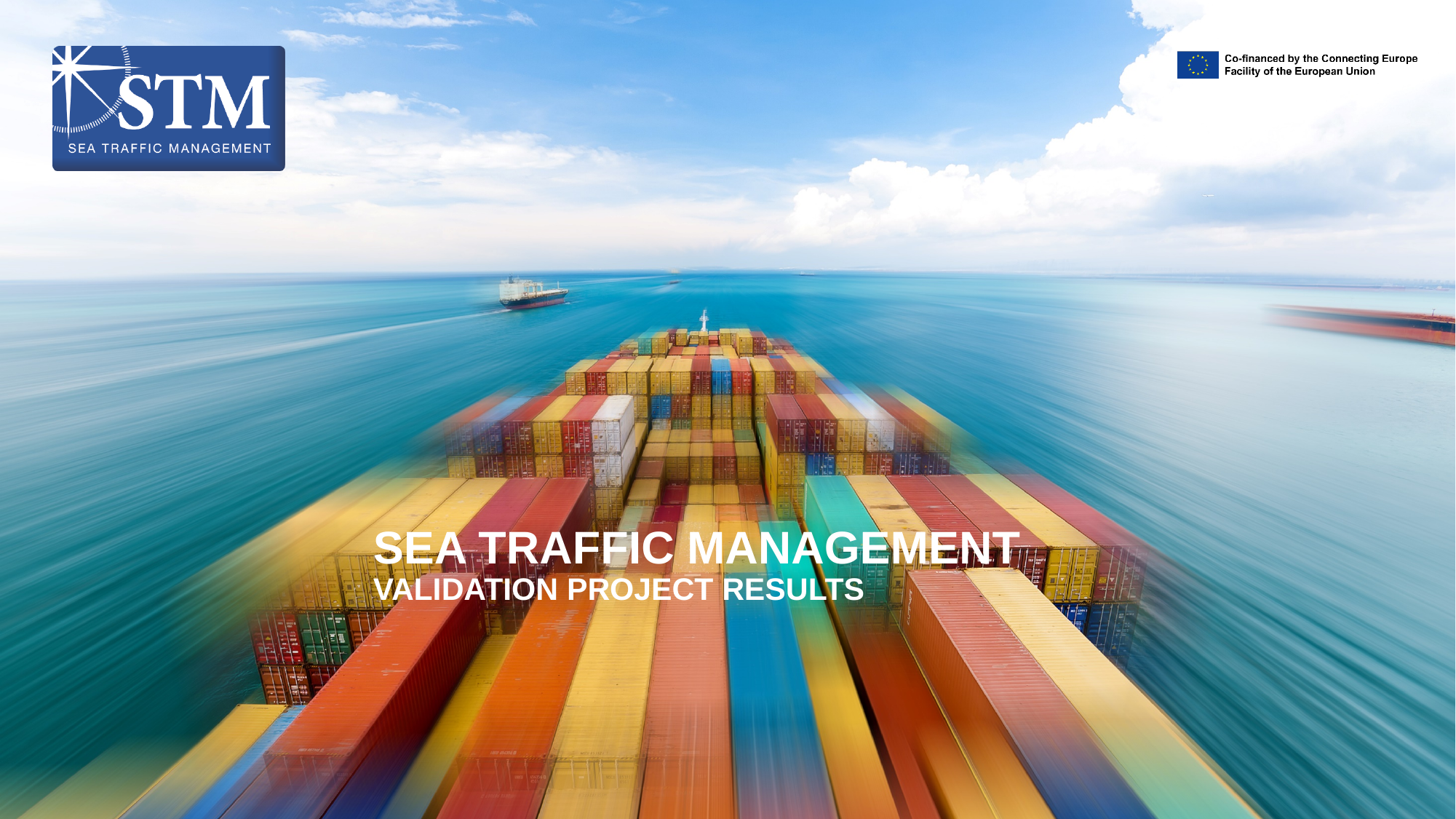

# Sea traffic management Validation project results